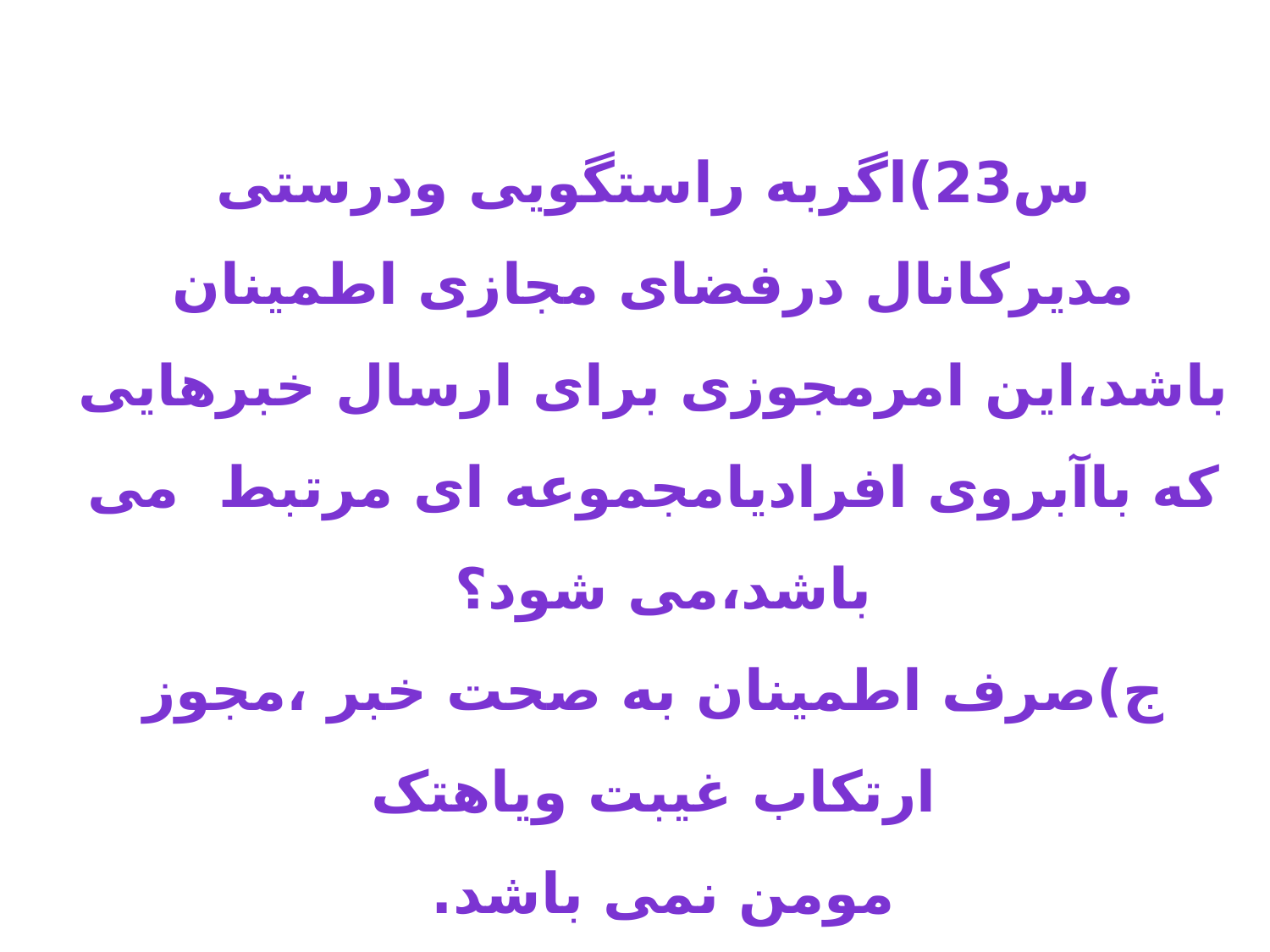

س23)اگربه راستگویی ودرستی مدیرکانال درفضای مجازی اطمینان باشد،این امرمجوزی برای ارسال خبرهایی که باآبروی افرادیامجموعه ای مرتبط  می باشد،می شود؟
ج)صرف اطمینان به صحت خبر ،مجوز ارتکاب غیبت ویاهتک
مومن نمی باشد.